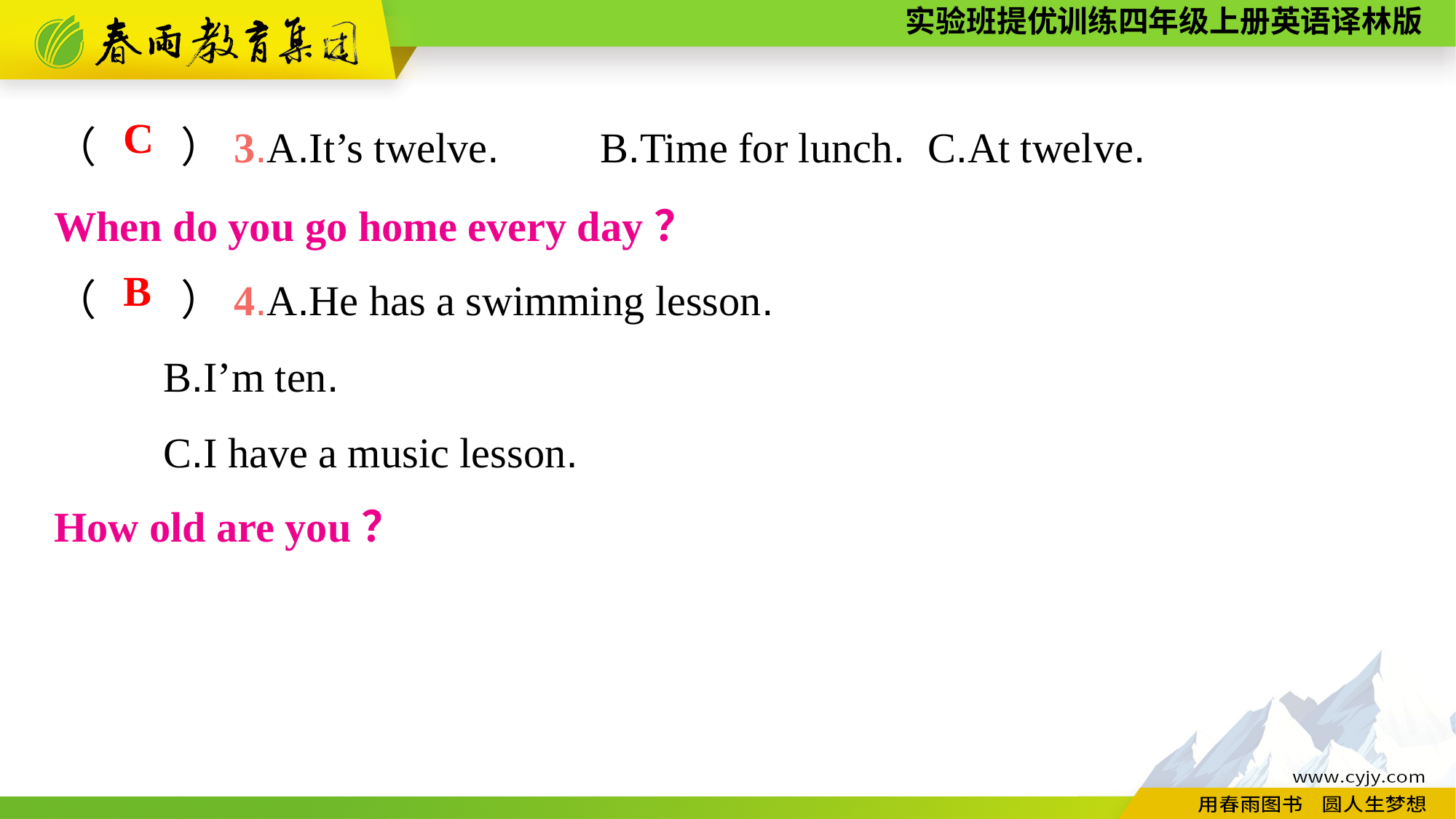

（　　）3.A.It’s twelve.	B.Time for lunch.	C.At twelve.

（　　）4.A.He has a swimming lesson.
	B.I’m ten.
	C.I have a music lesson.
C
When do you go home every day？
B
How old are you？